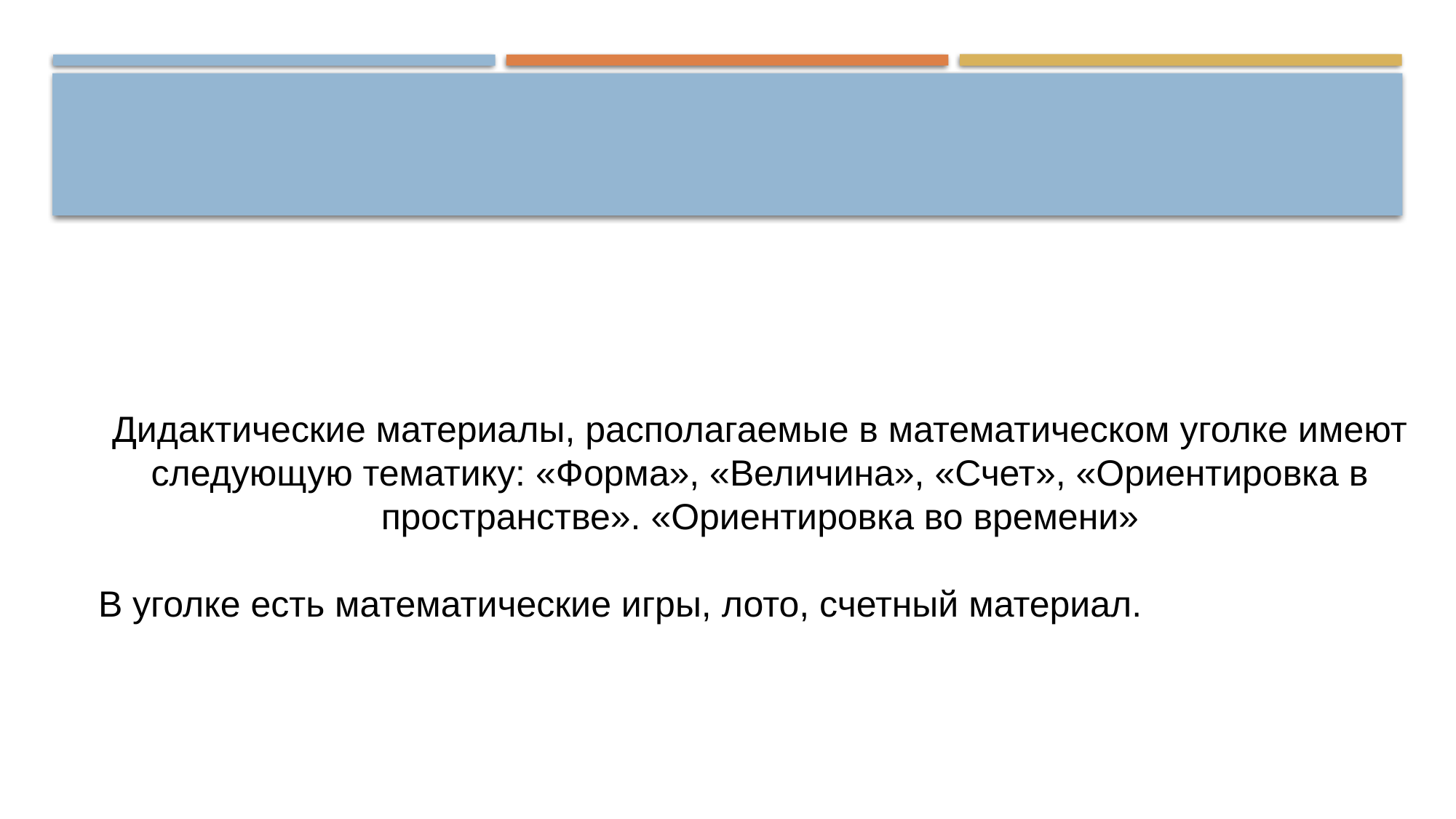

#
Дидактические материалы, располагаемые в математическом уголке имеют следующую тематику: «Форма», «Величина», «Счет», «Ориентировка в пространстве». «Ориентировка во времени»

В уголке есть математические игры, лото, счетный материал.